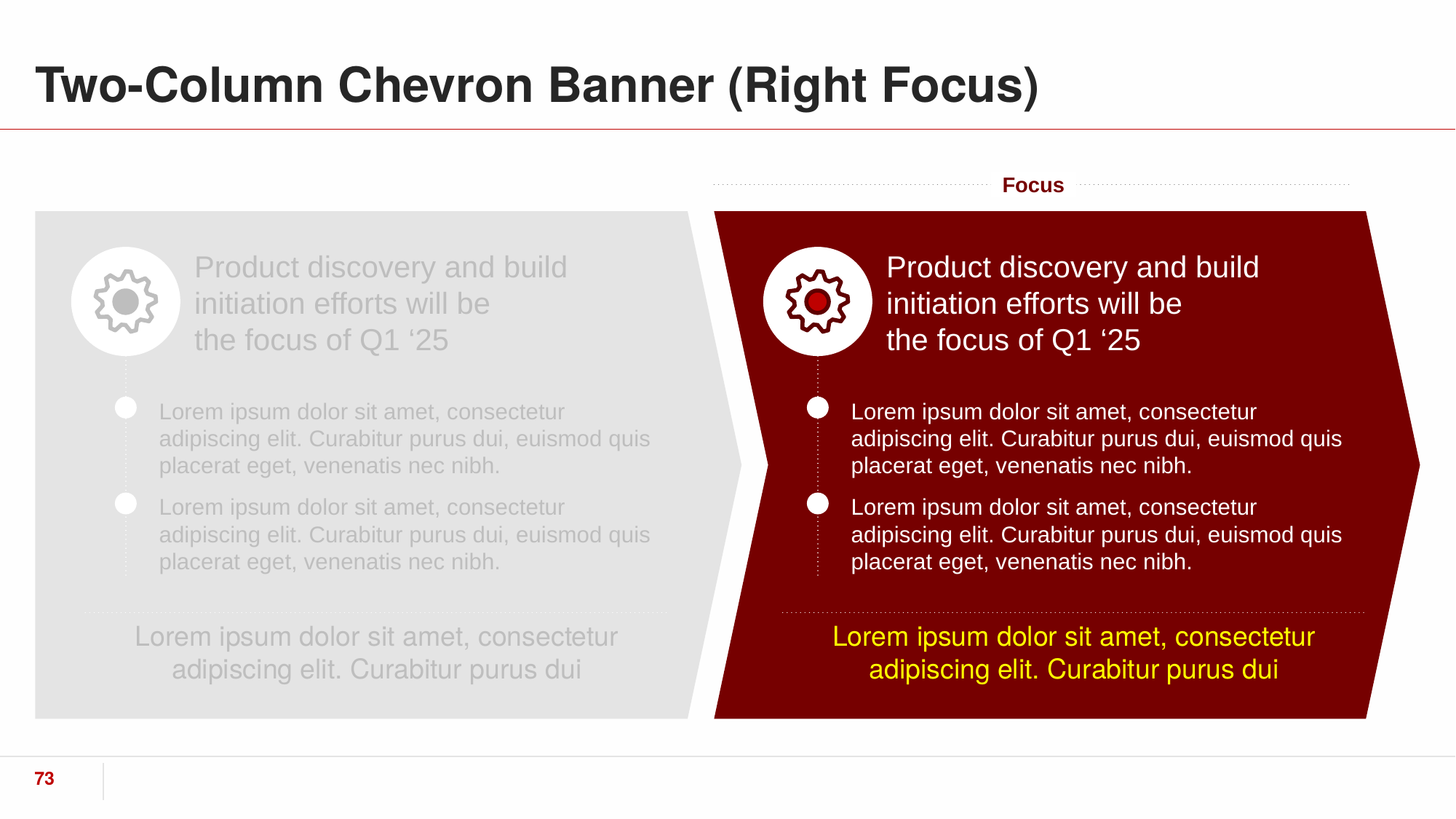

# Two-Column Chevron Banner (Right Focus)
Focus

Product discovery and build
initiation efforts will be
the focus of Q1 ‘25
Product discovery and build
initiation efforts will be
the focus of Q1 ‘25

Lorem ipsum dolor sit amet, consectetur adipiscing elit. Curabitur purus dui, euismod quis placerat eget, venenatis nec nibh.

Lorem ipsum dolor sit amet, consectetur adipiscing elit. Curabitur purus dui, euismod quis placerat eget, venenatis nec nibh.

Lorem ipsum dolor sit amet, consectetur adipiscing elit. Curabitur purus dui, euismod quis placerat eget, venenatis nec nibh.

Lorem ipsum dolor sit amet, consectetur adipiscing elit. Curabitur purus dui, euismod quis placerat eget, venenatis nec nibh.
Lorem ipsum dolor sit amet, consectetur adipiscing elit. Curabitur purus dui
Lorem ipsum dolor sit amet, consectetur adipiscing elit. Curabitur purus dui
73